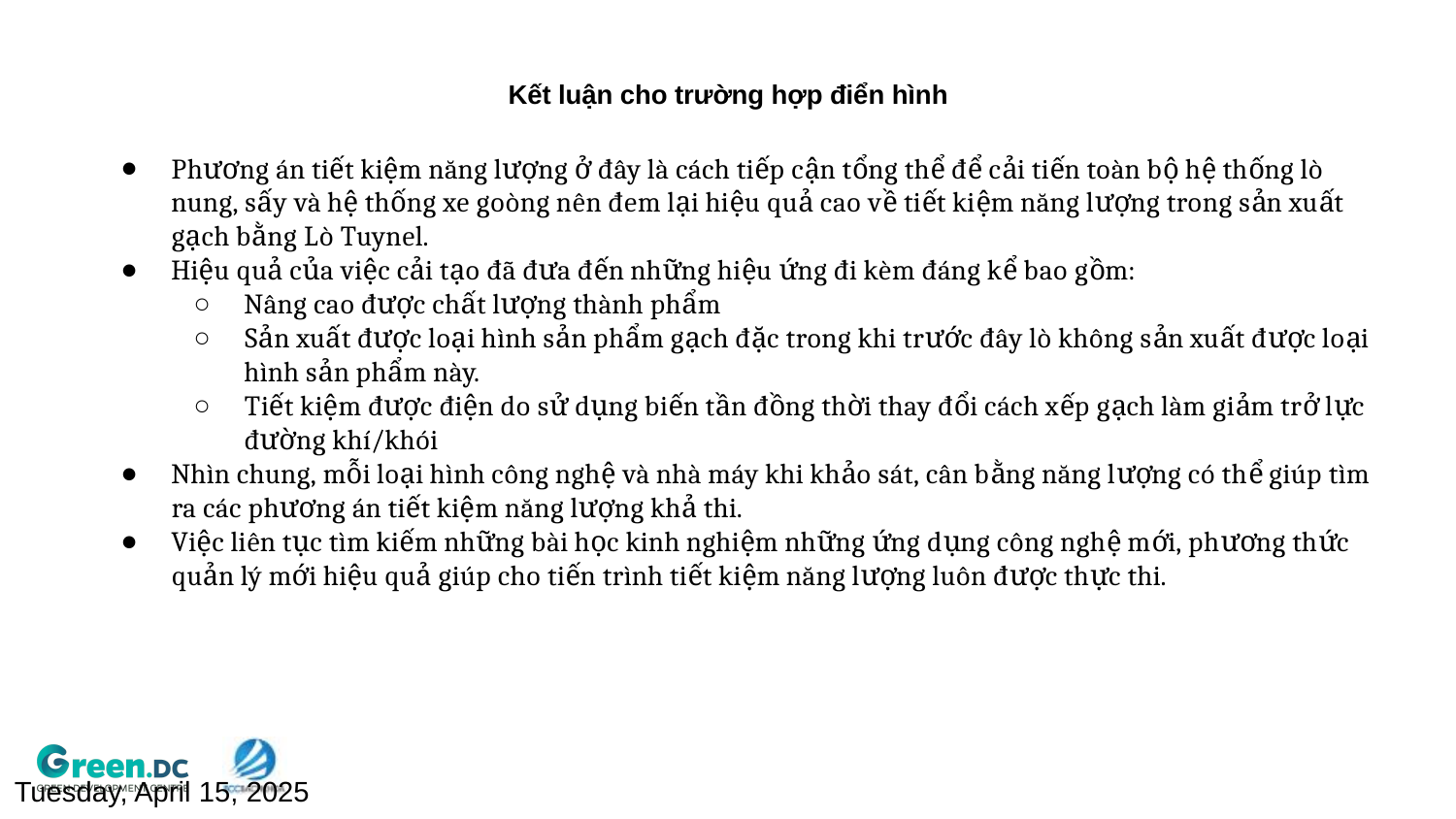

# Kết luận cho trường hợp điển hình
Phương án tiết kiệm năng lượng ở đây là cách tiếp cận tổng thể để cải tiến toàn bộ hệ thống lò nung, sấy và hệ thống xe goòng nên đem lại hiệu quả cao về tiết kiệm năng lượng trong sản xuất gạch bằng Lò Tuynel.
Hiệu quả của việc cải tạo đã đưa đến những hiệu ứng đi kèm đáng kể bao gồm:
Nâng cao được chất lượng thành phẩm
Sản xuất được loại hình sản phẩm gạch đặc trong khi trước đây lò không sản xuất được loại hình sản phẩm này.
Tiết kiệm được điện do sử dụng biến tần đồng thời thay đổi cách xếp gạch làm giảm trở lực đường khí/khói
Nhìn chung, mỗi loại hình công nghệ và nhà máy khi khảo sát, cân bằng năng lượng có thể giúp tìm ra các phương án tiết kiệm năng lượng khả thi.
Việc liên tục tìm kiếm những bài học kinh nghiệm những ứng dụng công nghệ mới, phương thức quản lý mới hiệu quả giúp cho tiến trình tiết kiệm năng lượng luôn được thực thi.

Tuesday, April 15, 2025